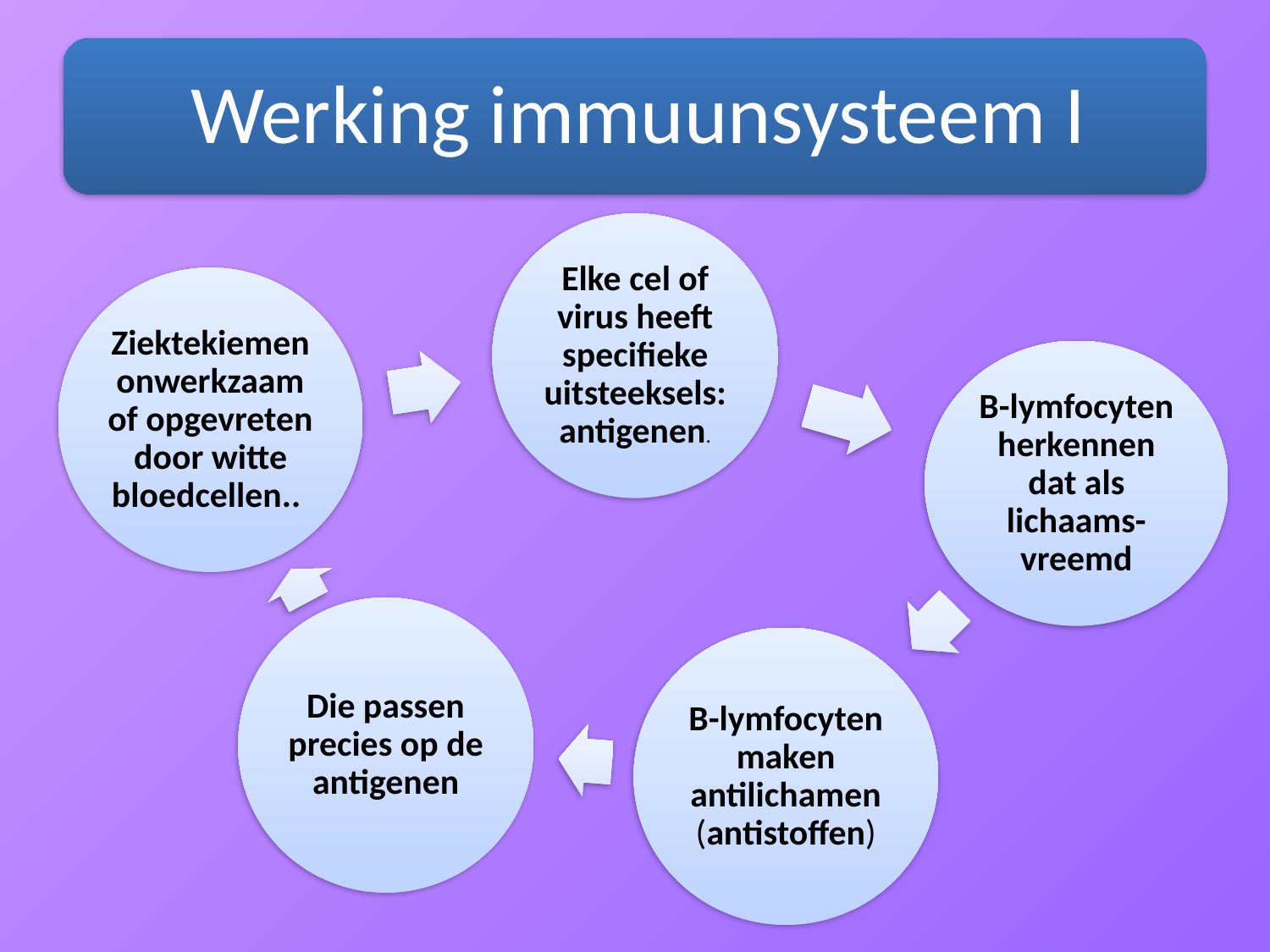

Werking immuunsysteem I
Elke cel of virus heeft specifieke uitsteeksels: antigenen.

B-lymfocyten herkennen dat als lichaams-vreemd

B-lymfocyten maken antilichamen (antistoffen)

Die passen precies op de antigenen

Ziektekiemen onwerkzaam of opgevreten door witte bloedcellen..